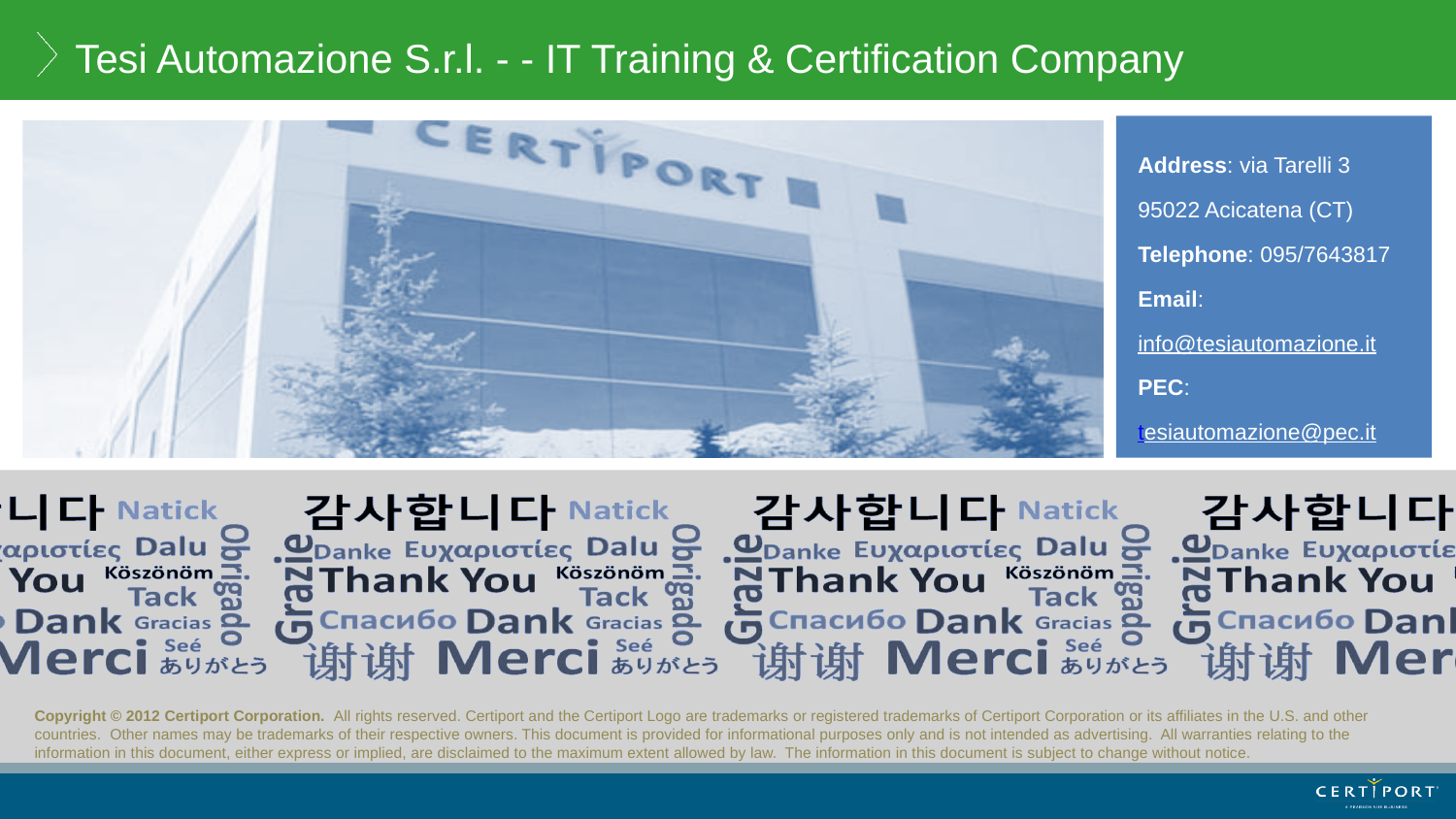

# Tesi Automazione S.r.l. - - IT Training & Certification Company
Address: via Tarelli 3
95022 Acicatena (CT)
Telephone: 095/7643817
Email:
info@tesiautomazione.it
PEC:
tesiautomazione@pec.it